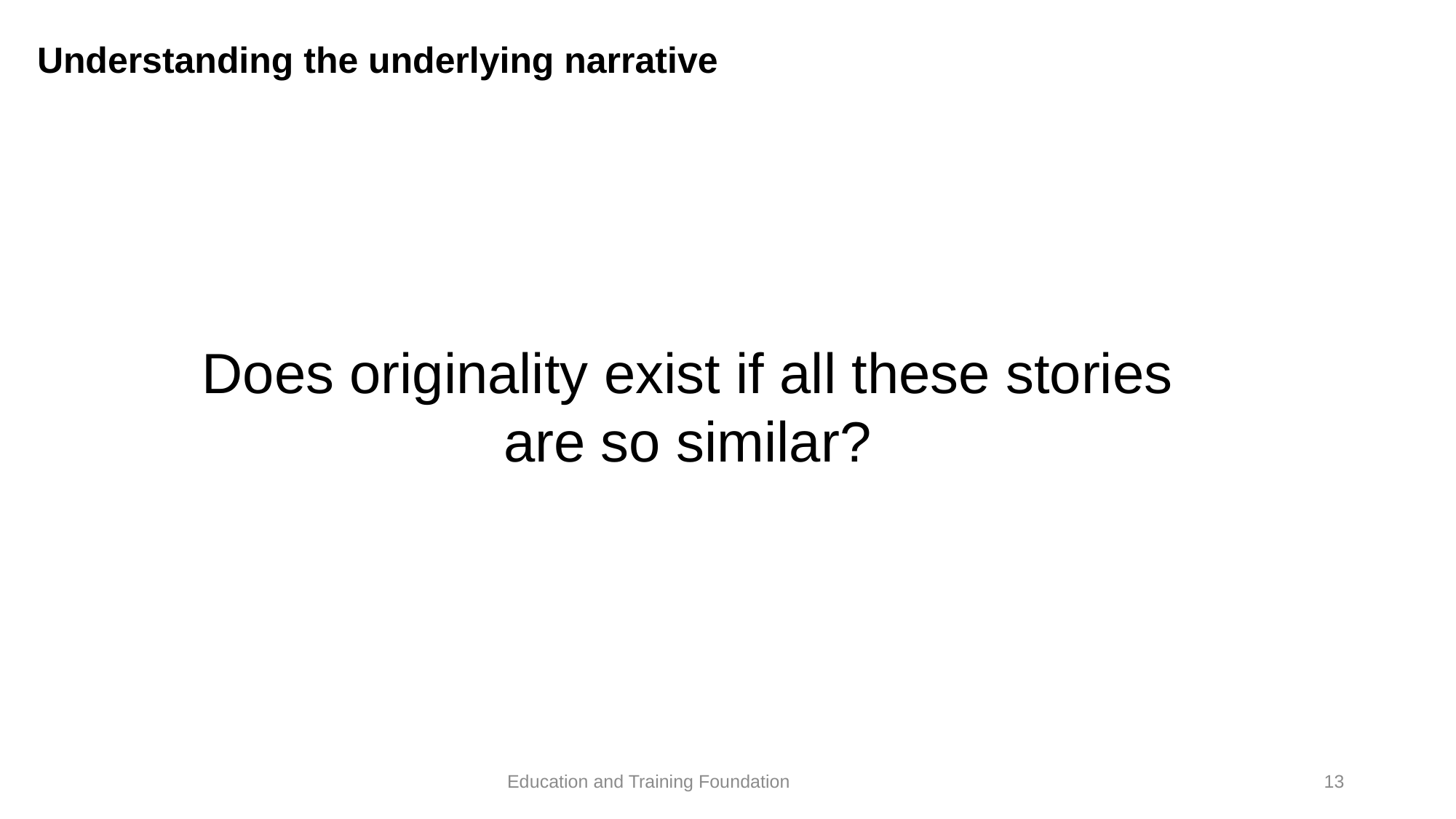

# Understanding the underlying narrative

Does originality exist if all these stories are so similar?
13
Education and Training Foundation